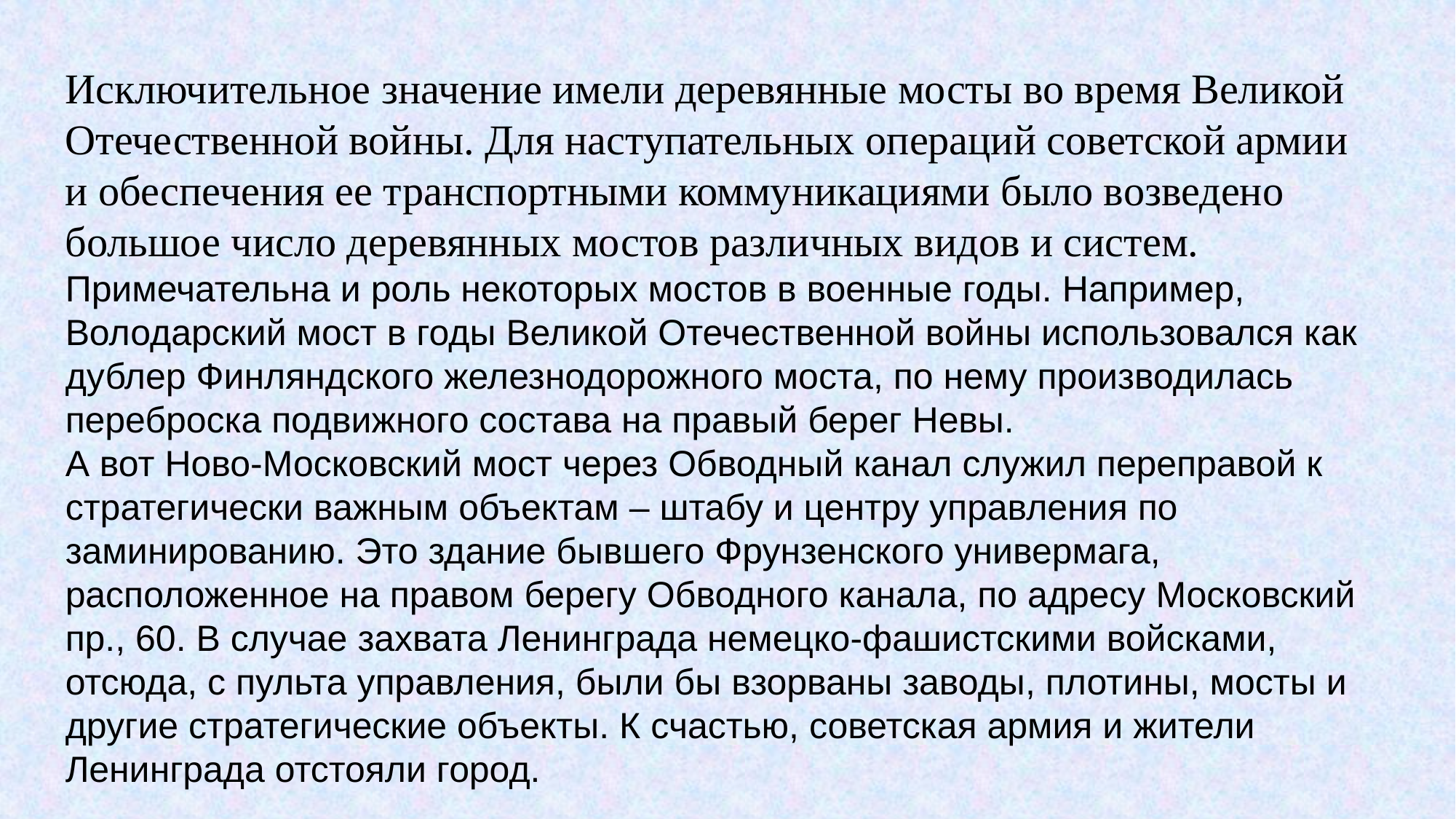

Исключительное значение имели деревянные мосты во время Великой Отечественной войны. Для наступательных операций советской армии и обеспечения ее транспортными коммуникациями было возведено большое число деревянных мостов различных видов и систем. Примечательна и роль некоторых мостов в военные годы. Например, Володарский мост в годы Великой Отечественной войны использовался как дублер Финляндского железнодорожного моста, по нему производилась переброска подвижного состава на правый берег Невы.
А вот Ново-Московский мост через Обводный канал служил переправой к стратегически важным объектам – штабу и центру управления по заминированию. Это здание бывшего Фрунзенского универмага, расположенное на правом берегу Обводного канала, по адресу Московский пр., 60. В случае захвата Ленинграда немецко-фашистскими войсками, отсюда, с пульта управления, были бы взорваны заводы, плотины, мосты и другие стратегические объекты. К счастью, советская армия и жители Ленинграда отстояли город.